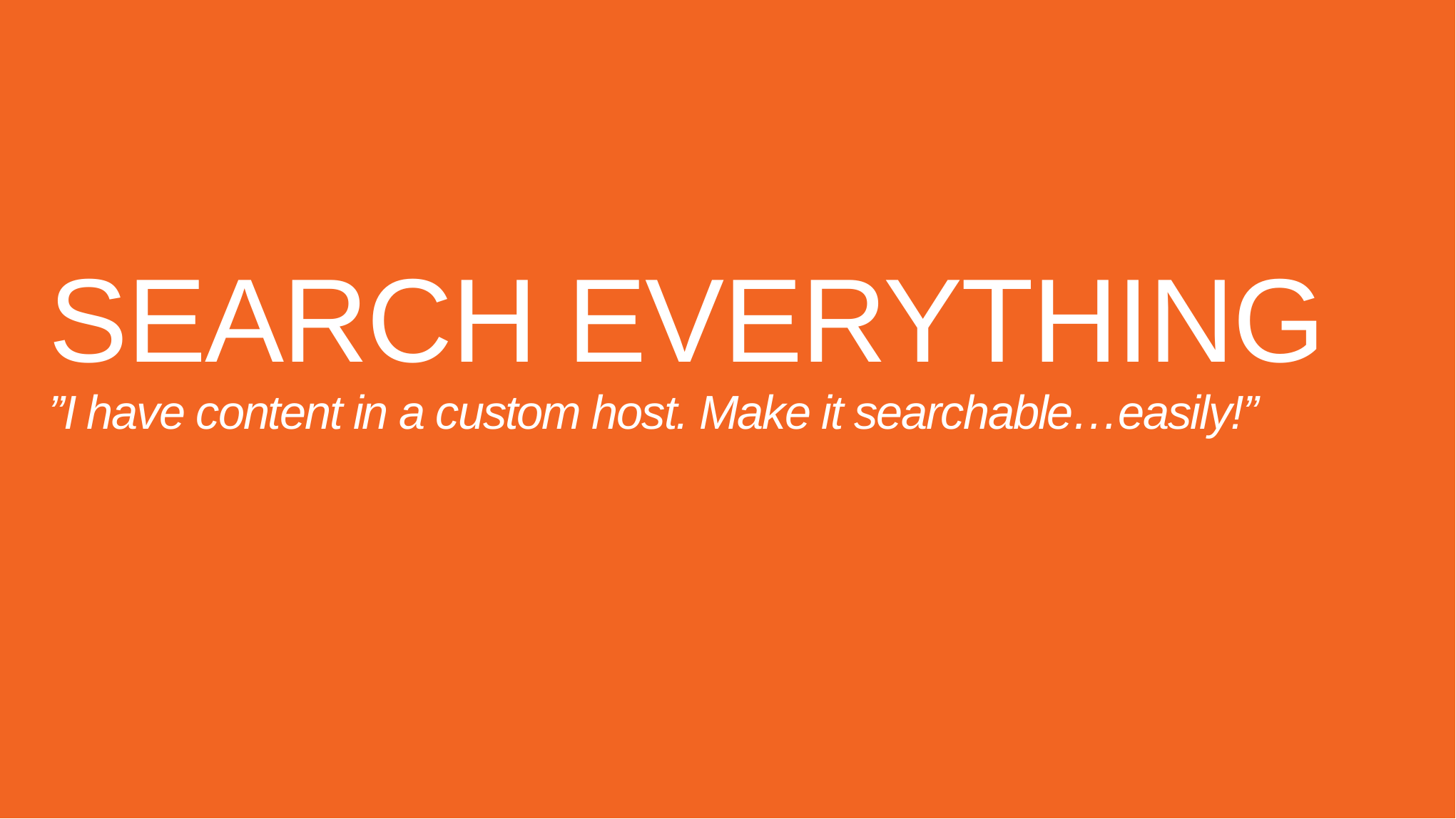

# SEARCH EVERYTHING ”I have content in a custom host. Make it searchable…easily!”